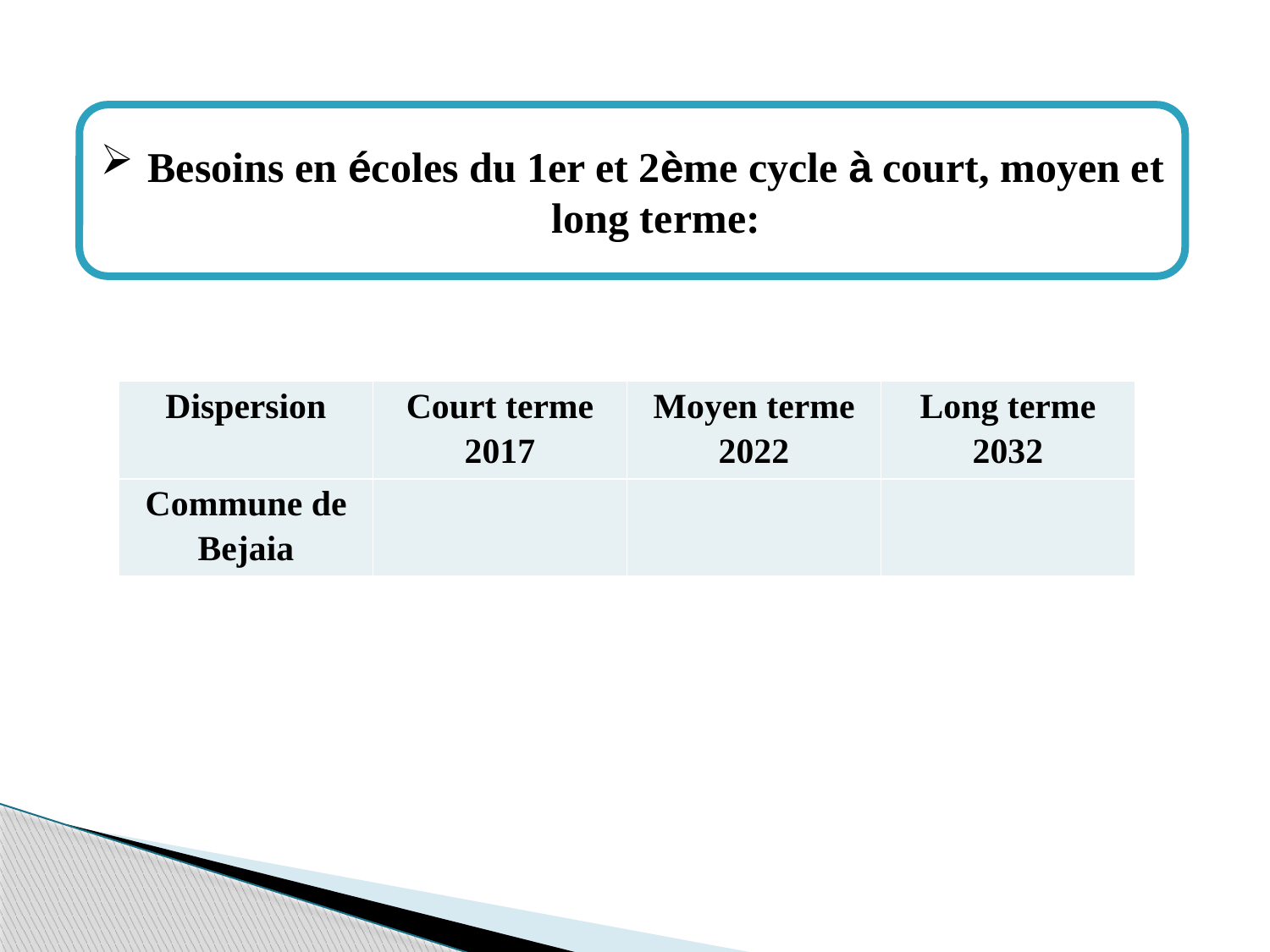

Besoins en écoles du 1er et 2ème cycle à court, moyen et long terme:
| Dispersion | Court terme 2017 | Moyen terme 2022 | Long terme 2032 |
| --- | --- | --- | --- |
| Commune de Bejaia |  |  |  |